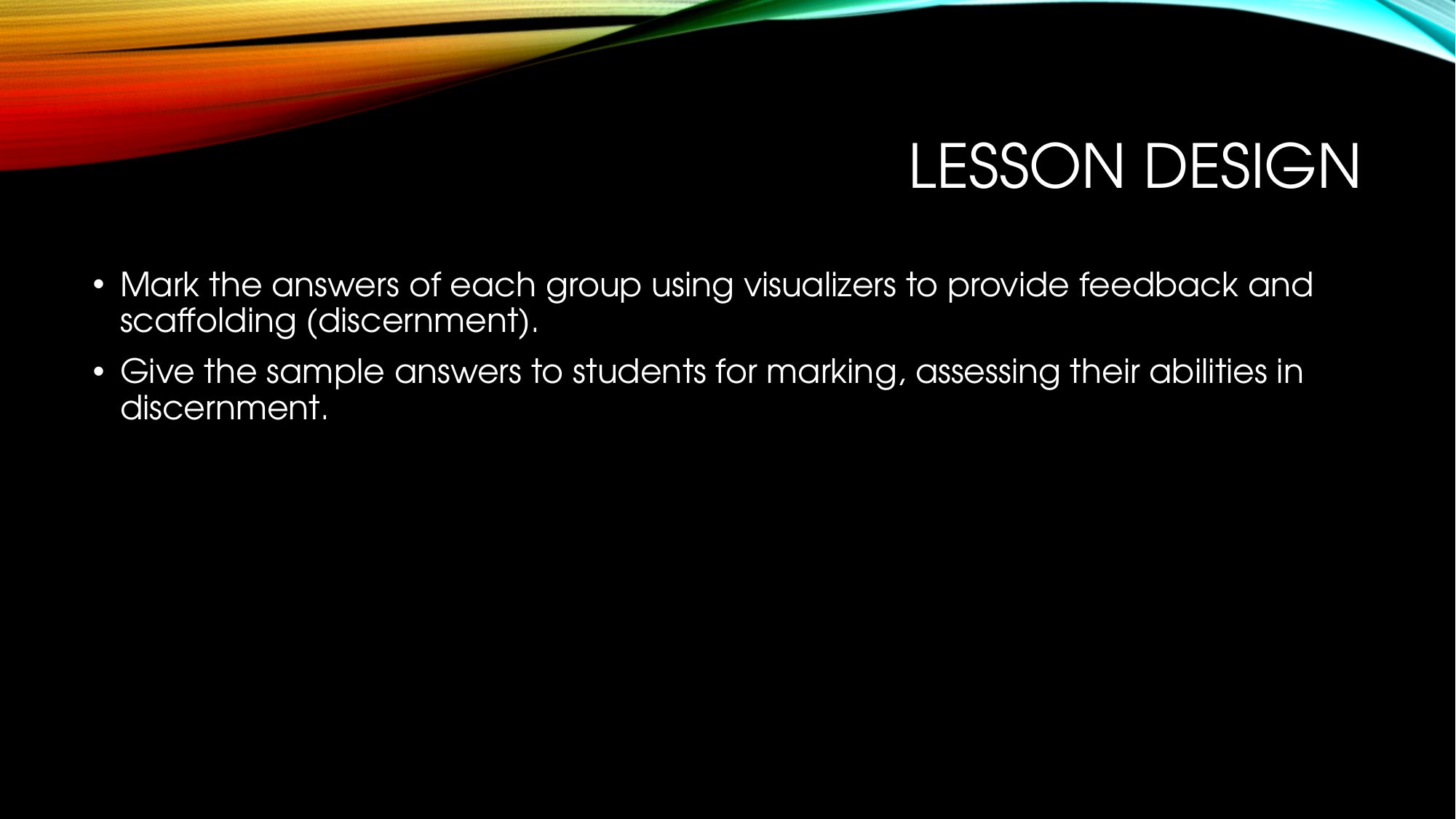

# Lesson design
Mark the answers of each group using visualizers to provide feedback and scaffolding (discernment).
Give the sample answers to students for marking, assessing their abilities in discernment.